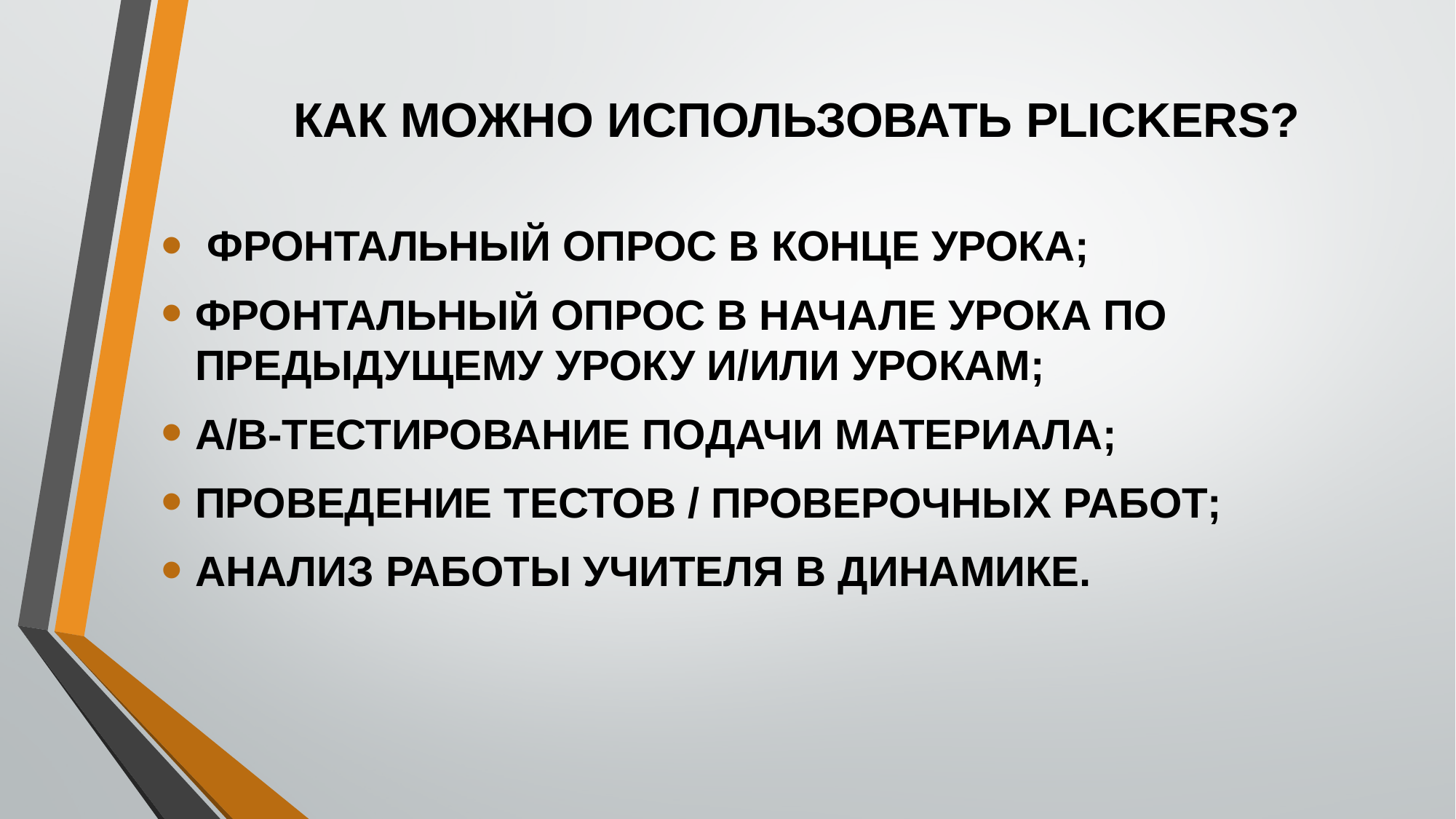

# КАК МОЖНО ИСПОЛЬЗОВАТЬ PLICKERS?
 ФРОНТАЛЬНЫЙ ОПРОС В КОНЦЕ УРОКА;
ФРОНТАЛЬНЫЙ ОПРОС В НАЧАЛЕ УРОКА ПО ПРЕДЫДУЩЕМУ УРОКУ И/ИЛИ УРОКАМ;
A/B-ТЕСТИРОВАНИЕ ПОДАЧИ МАТЕРИАЛА;
ПРОВЕДЕНИЕ ТЕСТОВ / ПРОВЕРОЧНЫХ РАБОТ;
АНАЛИЗ РАБОТЫ УЧИТЕЛЯ В ДИНАМИКЕ.